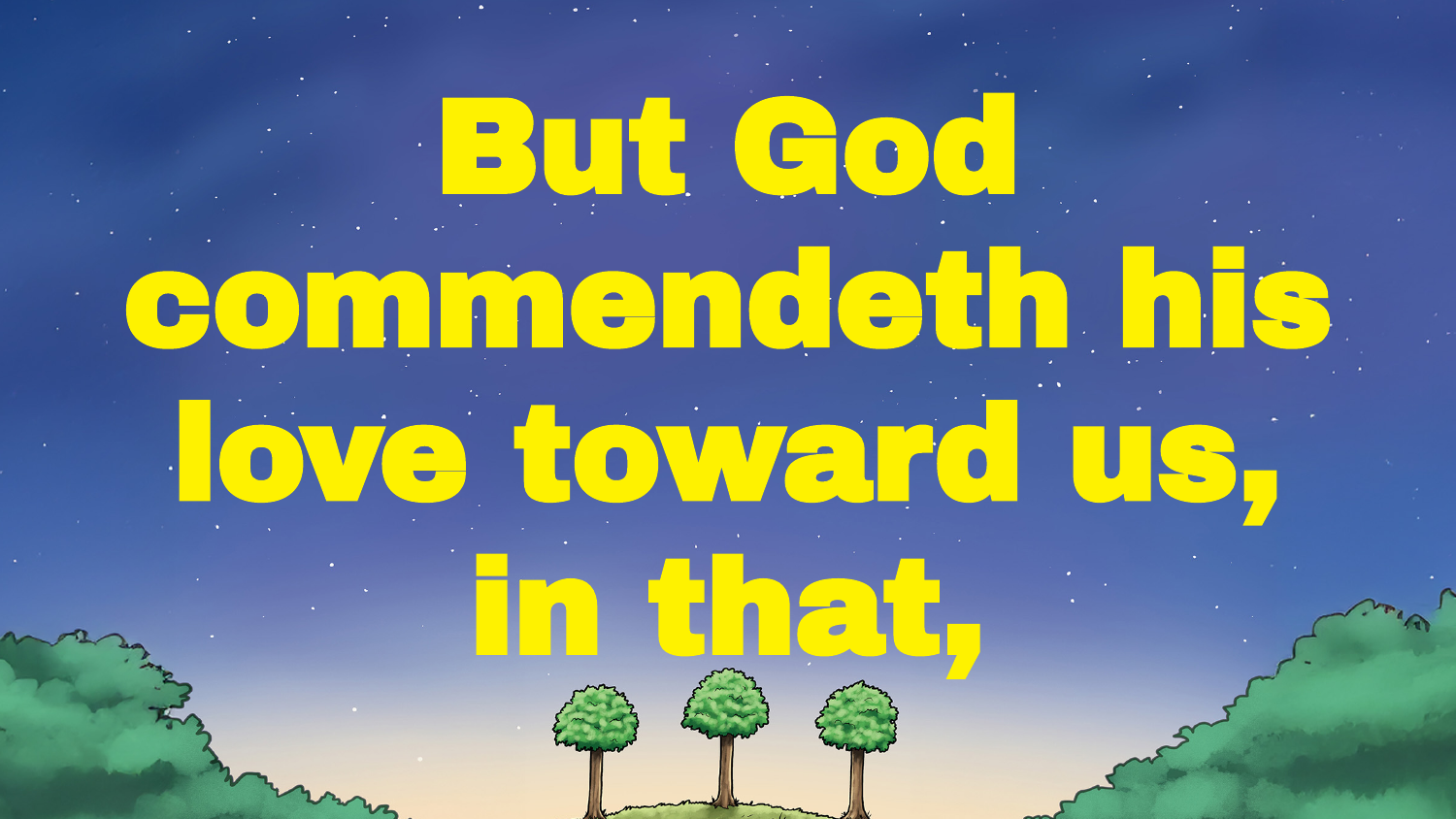

But God
commendeth his
love toward us,
in that,